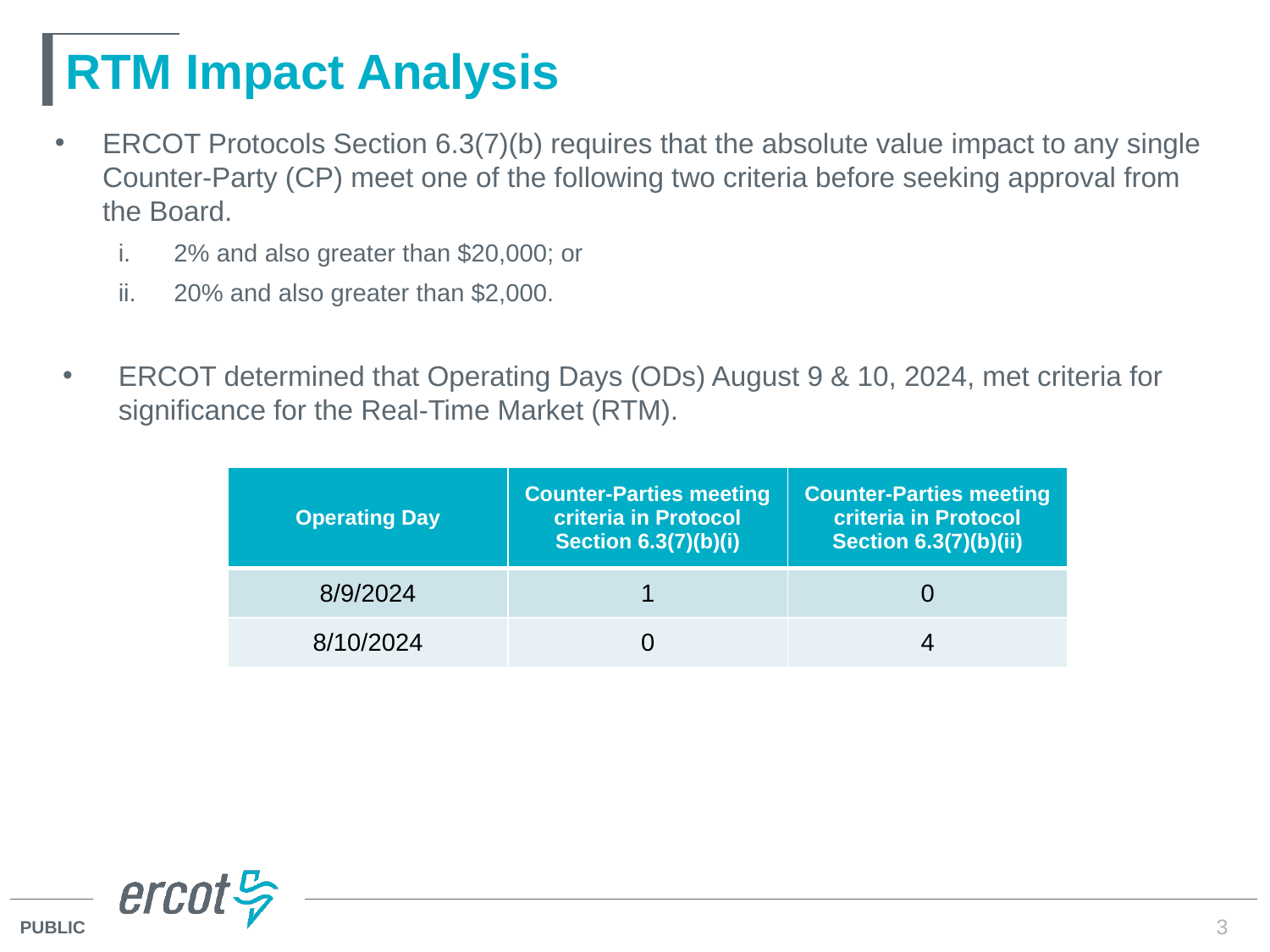

# RTM Impact Analysis
ERCOT Protocols Section 6.3(7)(b) requires that the absolute value impact to any single Counter-Party (CP) meet one of the following two criteria before seeking approval from the Board.
2% and also greater than $20,000; or
20% and also greater than $2,000.

ERCOT determined that Operating Days (ODs) August 9 & 10, 2024, met criteria for significance for the Real-Time Market (RTM).

| Operating Day | Counter-Parties meeting criteria in Protocol Section 6.3(7)(b)(i) | Counter-Parties meeting criteria in Protocol Section 6.3(7)(b)(ii) |
| --- | --- | --- |
| 8/9/2024 | 1 | 0 |
| 8/10/2024 | 0 | 4 |
3